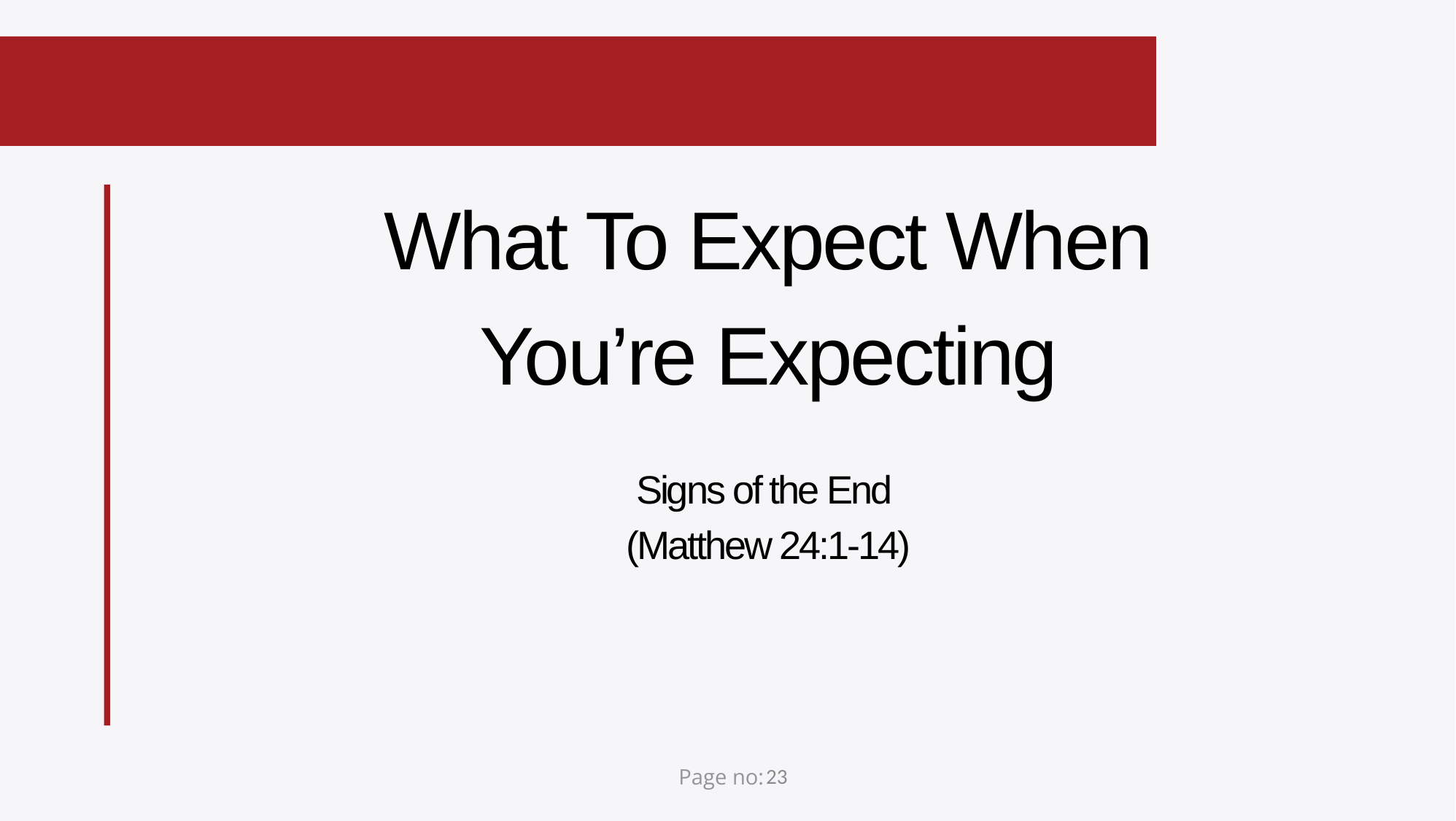

What To Expect When
You’re Expecting

Signs of the End
(Matthew 24:1-14)